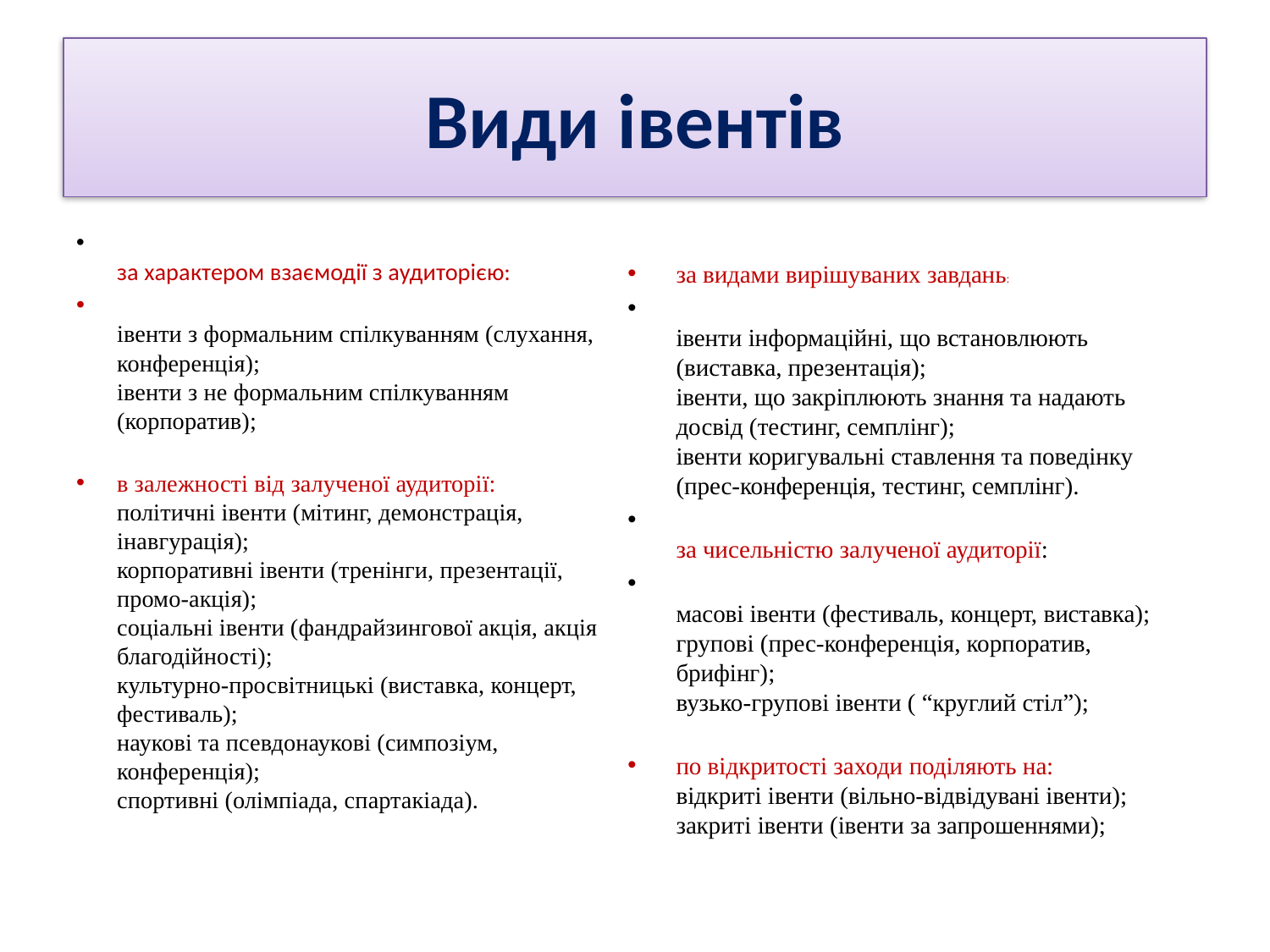

# Види івентів
за характером взаємодії з аудиторією:
івенти з формальним спілкуванням (слухання, конференція);
івенти з не формальним спілкуванням (корпоратив);
в залежності від залученої аудиторії:
політичні івенти (мітинг, демонстрація, інавгурація);
корпоративні івенти (тренінги, презентації, промо-акція);
соціальні івенти (фандрайзингової акція, акція благодійності);
культурно-просвітницькі (виставка, концерт, фестиваль);
наукові та псевдонаукові (симпозіум, конференція);
спортивні (олімпіада, спартакіада).
за видами вирішуваних завдань:
івенти інформаційні, що встановлюють (виставка, презентація);
івенти, що закріплюють знання та надають досвід (тестинг, семплінг);
івенти коригувальні ставлення та поведінку (прес-конференція, тестинг, семплінг).
за чисельністю залученої аудиторії:
масові івенти (фестиваль, концерт, виставка);
групові (прес-конференція, корпоратив, брифінг);
вузько-групові івенти ( “круглий стіл”);
по відкритості заходи поділяють на:
відкриті івенти (вільно-відвідувані івенти);
закриті івенти (івенти за запрошеннями);